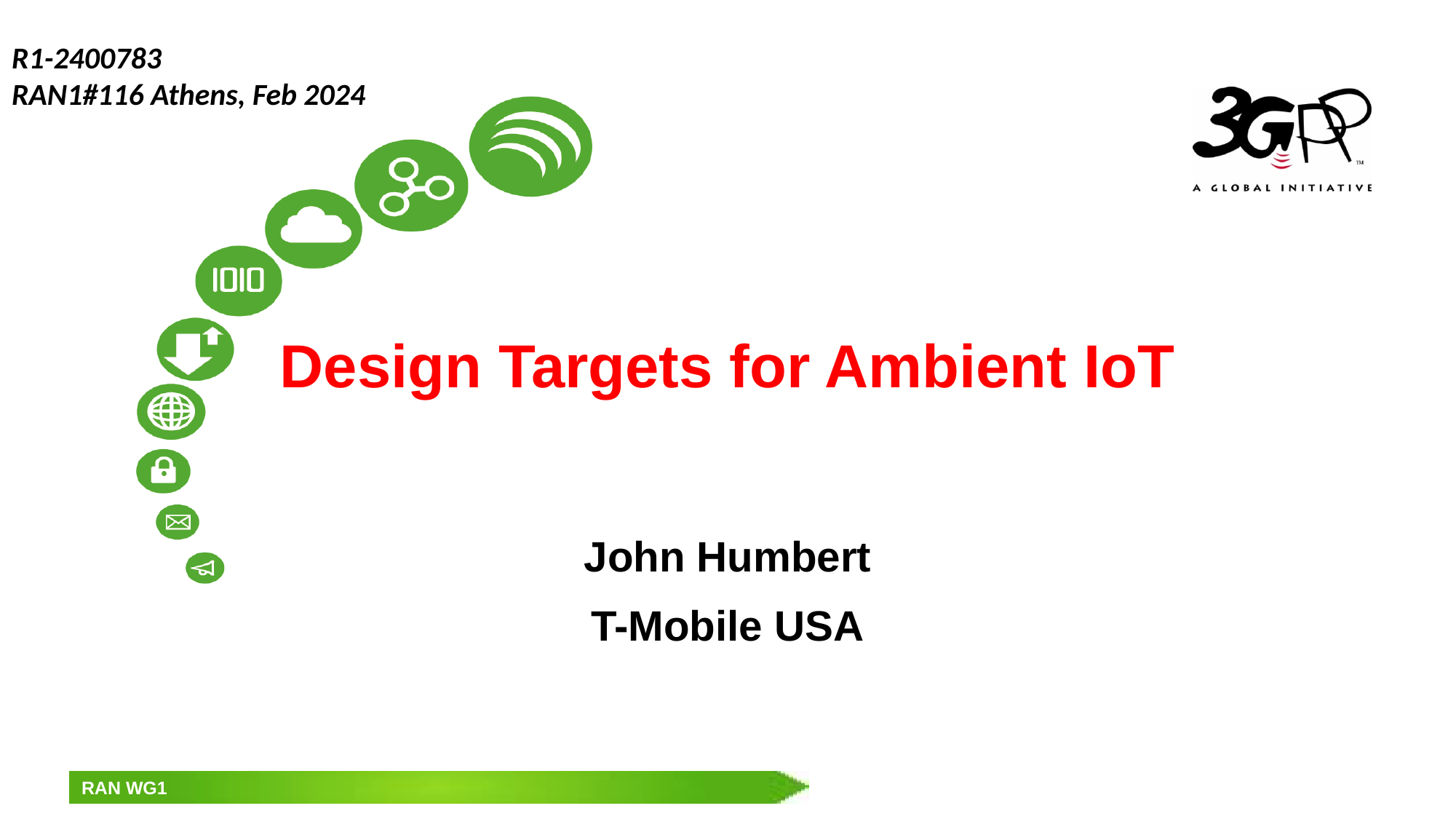

R1-2400783
RAN1#116 Athens, Feb 2024
# Design Targets for Ambient IoT
John Humbert
T-Mobile USA